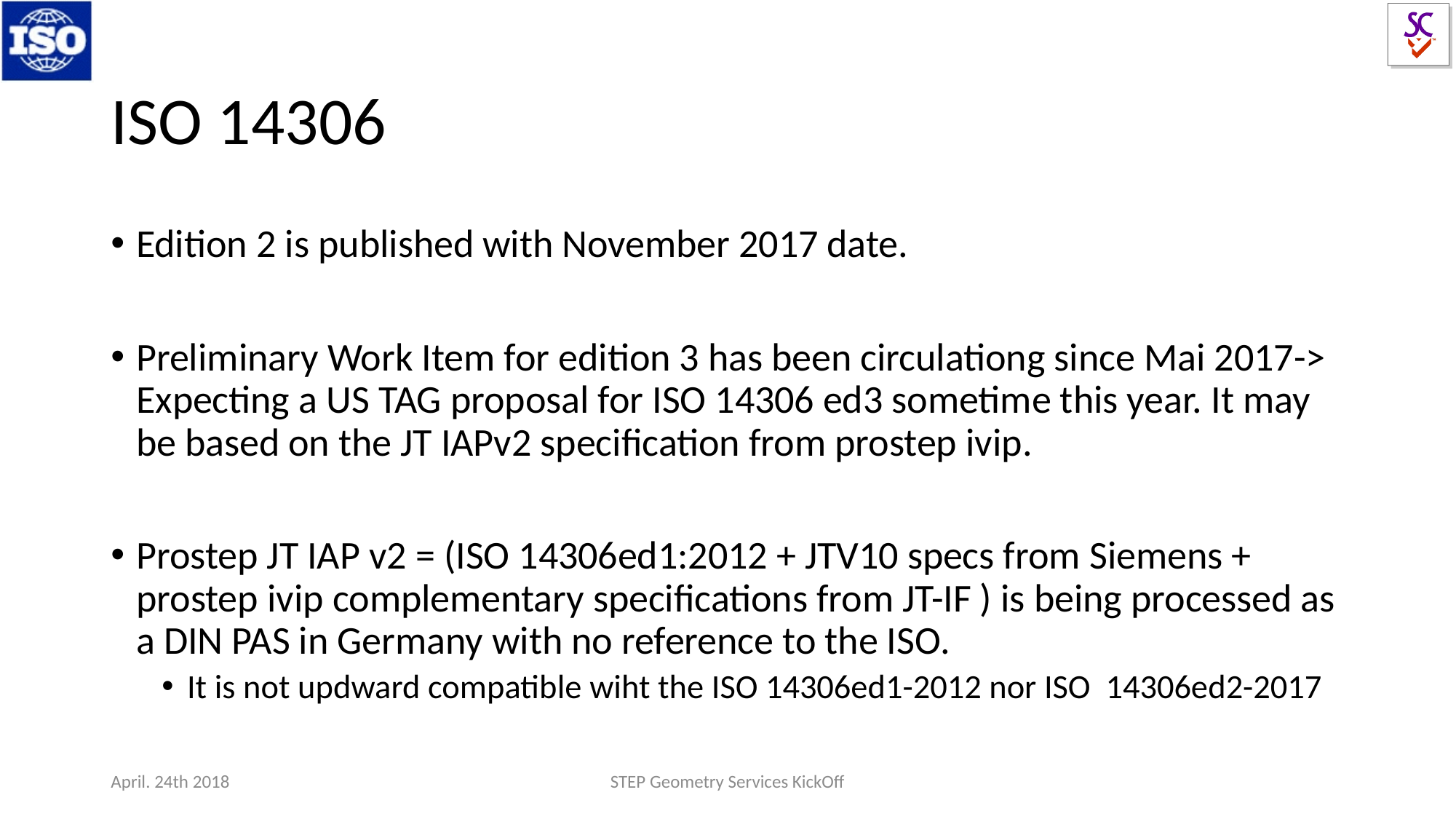

# ISO 14306
Edition 2 is published with November 2017 date.

Preliminary Work Item for edition 3 has been circulationg since Mai 2017-> Expecting a US TAG proposal for ISO 14306 ed3 sometime this year. It may be based on the JT IAPv2 specification from prostep ivip.

Prostep JT IAP v2 = (ISO 14306ed1:2012 + JTV10 specs from Siemens + prostep ivip complementary specifications from JT-IF ) is being processed as a DIN PAS in Germany with no reference to the ISO.
It is not updward compatible wiht the ISO 14306ed1-2012 nor ISO  14306ed2-2017

April. 24th 2018
STEP Geometry Services KickOff